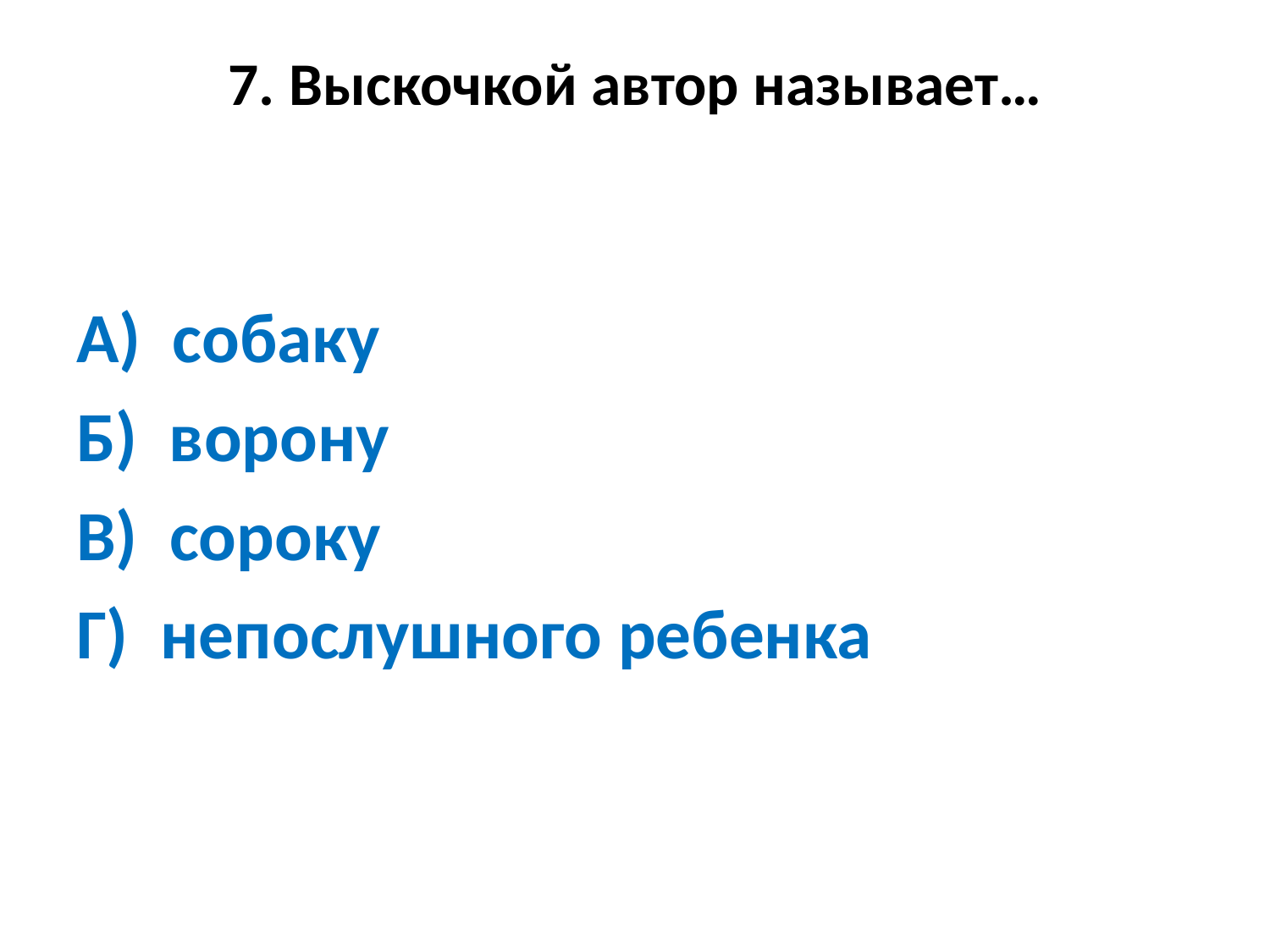

# 7. Выскочкой автор называет…
А)  собаку
Б)  ворону
В)  сороку
Г)  непослушного ребенка